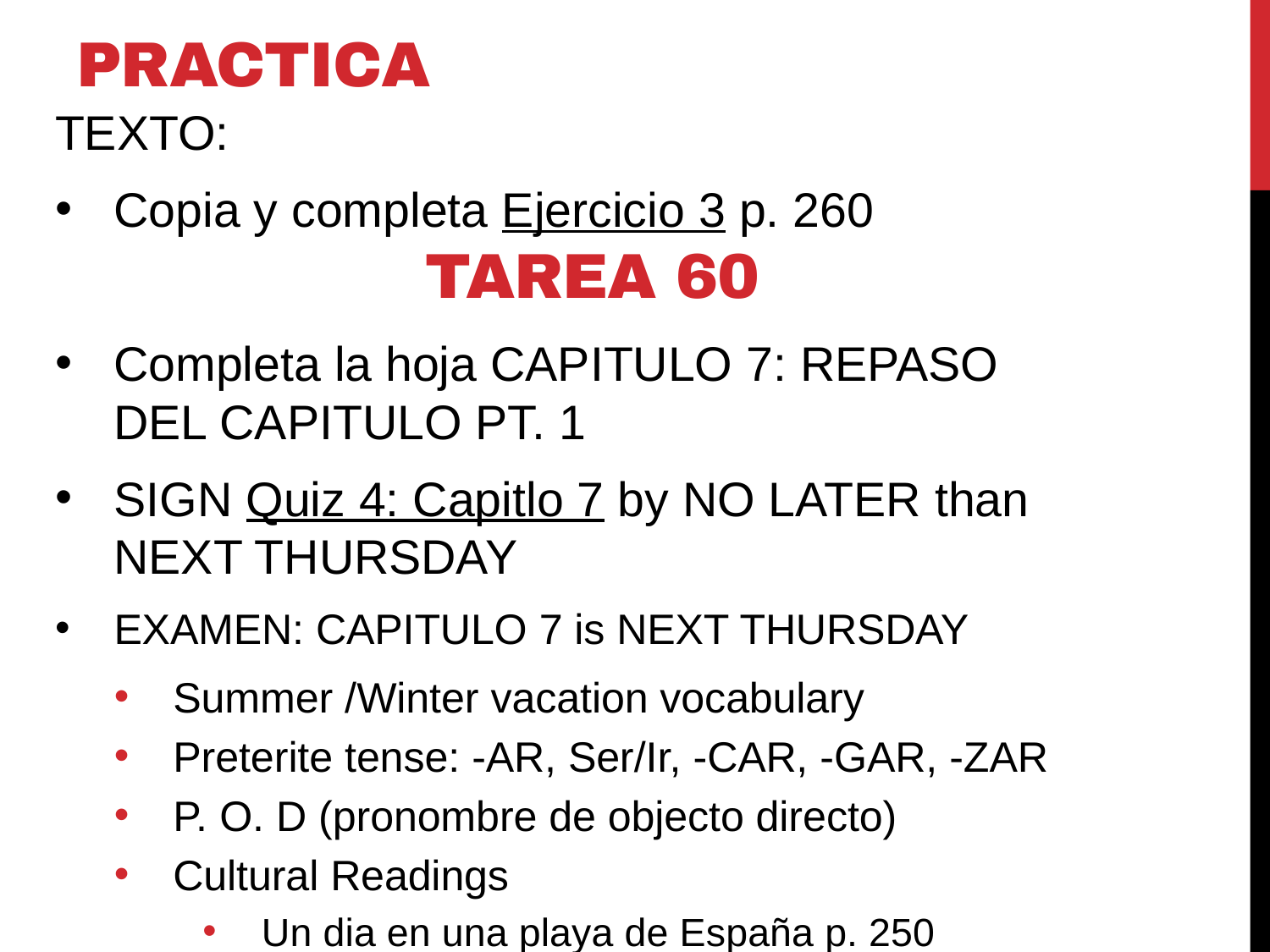

# pRACTICA
TEXTO:
Copia y completa Ejercicio 3 p. 260

Completa la hoja CAPITULO 7: REPASO DEL CAPITULO PT. 1
SIGN Quiz 4: Capitlo 7 by NO LATER than NEXT THURSDAY
EXAMEN: CAPITULO 7 is NEXT THURSDAY
Summer /Winter vacation vocabulary
Preterite tense: -AR, Ser/Ir, -CAR, -GAR, -ZAR
P. O. D (pronombre de objecto directo)
Cultural Readings
Un dia en una playa de España p. 250
TAREA 60